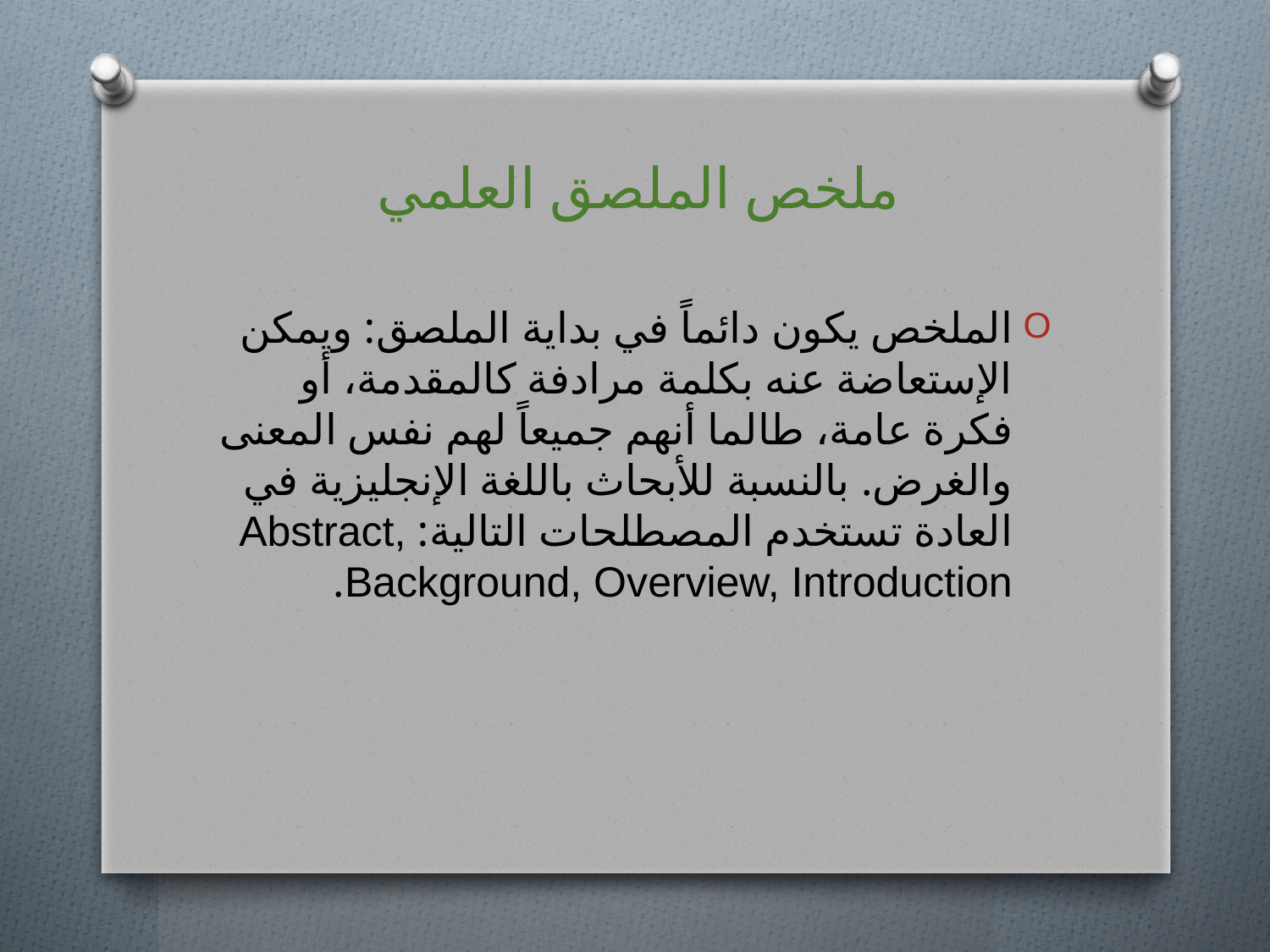

# ملخص الملصق العلمي
الملخص يكون دائماً في بداية الملصق: ويمكن الإستعاضة عنه بكلمة مرادفة كالمقدمة، أو فكرة عامة، طالما أنهم جميعاً لهم نفس المعنى والغرض. بالنسبة للأبحاث باللغة الإنجليزية في العادة تستخدم المصطلحات التالية: Abstract, Background, Overview, Introduction.